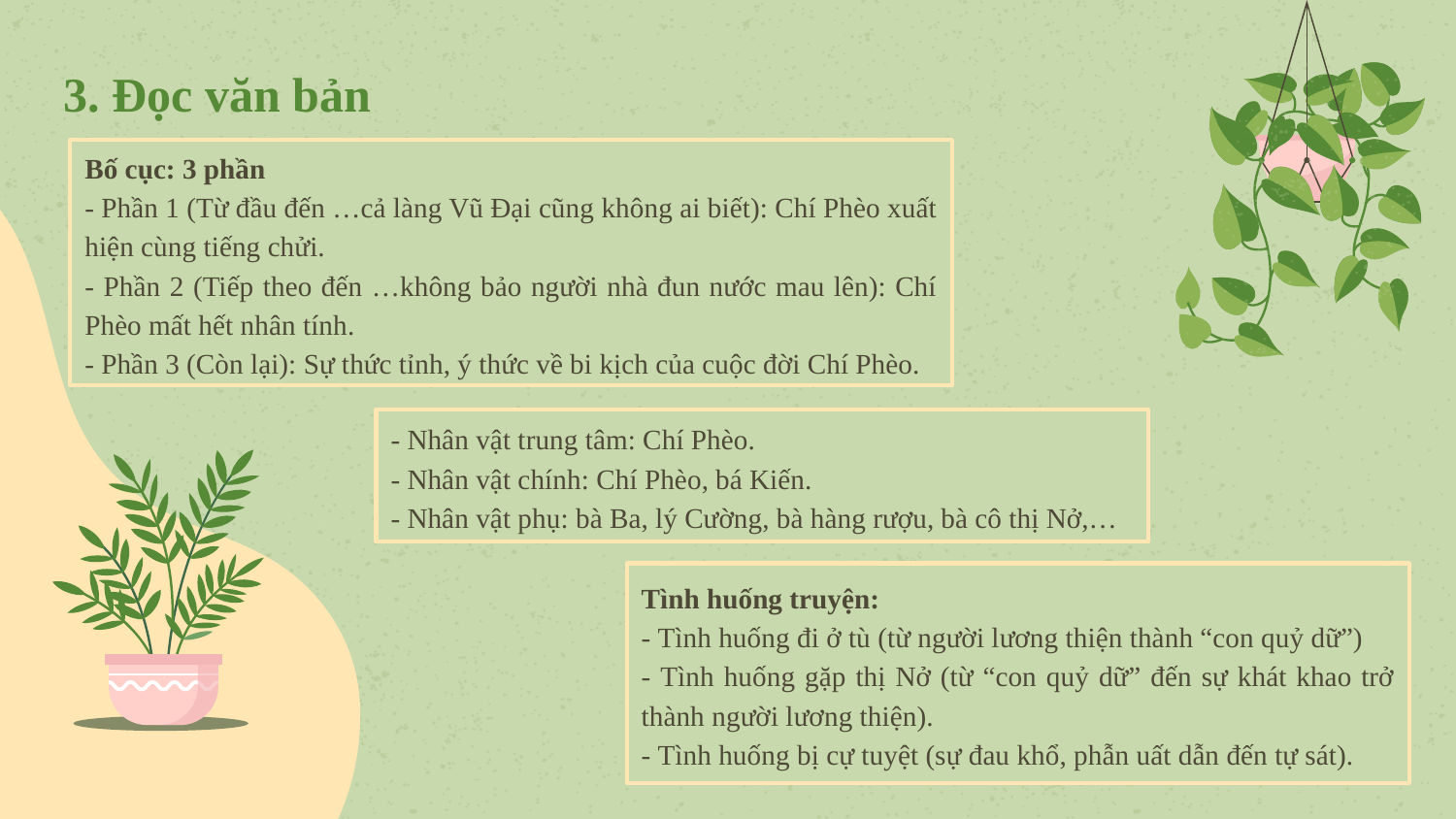

3. Đọc văn bản
Bố cục: 3 phần
- Phần 1 (Từ đầu đến …cả làng Vũ Đại cũng không ai biết): Chí Phèo xuất hiện cùng tiếng chửi.
- Phần 2 (Tiếp theo đến …không bảo người nhà đun nước mau lên): Chí Phèo mất hết nhân tính.
- Phần 3 (Còn lại): Sự thức tỉnh, ý thức về bi kịch của cuộc đời Chí Phèo.
- Nhân vật trung tâm: Chí Phèo.
- Nhân vật chính: Chí Phèo, bá Kiến.
- Nhân vật phụ: bà Ba, lý Cường, bà hàng rượu, bà cô thị Nở,…
Tình huống truyện:
- Tình huống đi ở tù (từ người lương thiện thành “con quỷ dữ”)
- Tình huống gặp thị Nở (từ “con quỷ dữ” đến sự khát khao trở thành người lương thiện).
- Tình huống bị cự tuyệt (sự đau khổ, phẫn uất dẫn đến tự sát).